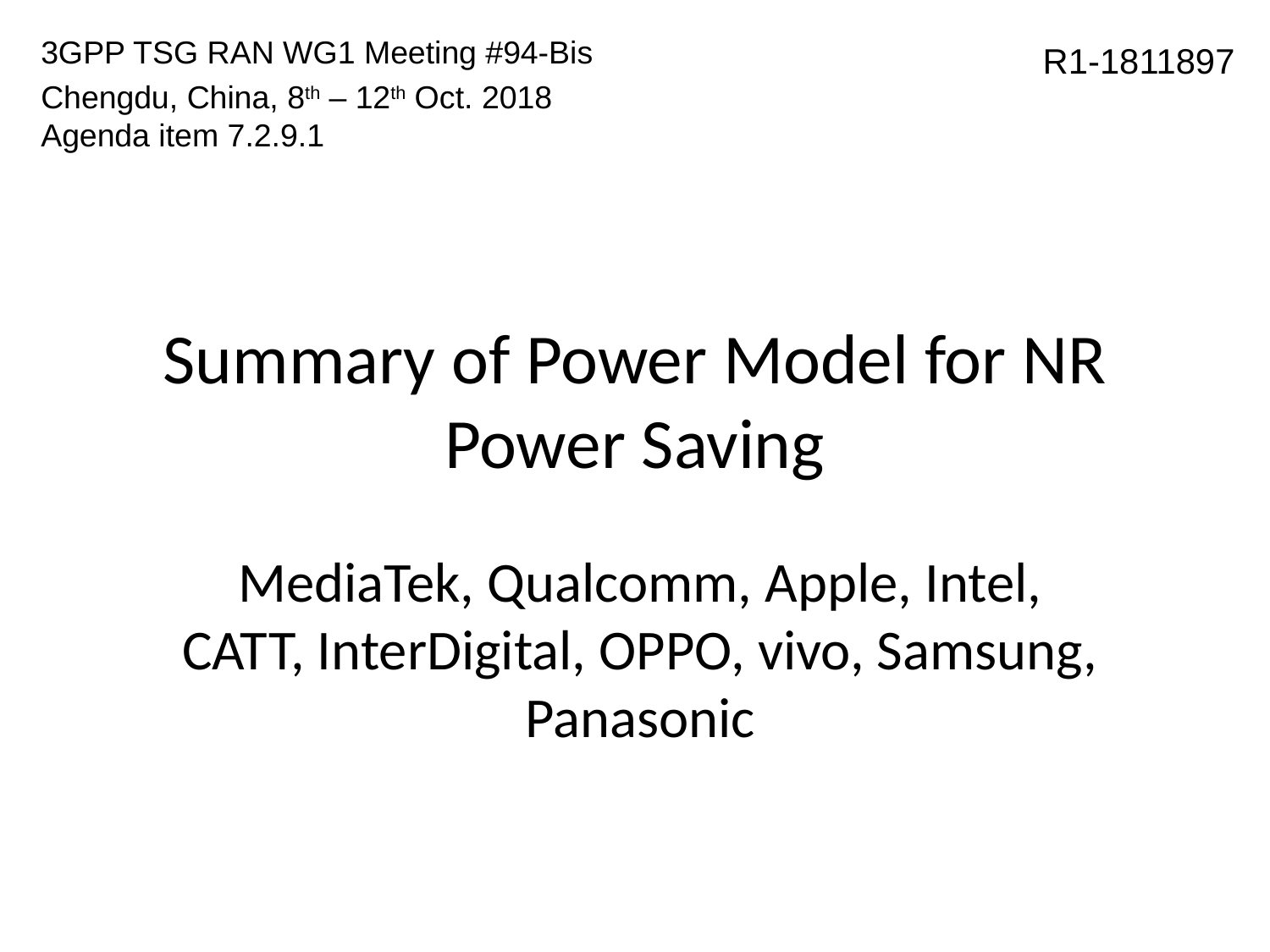

3GPP TSG RAN WG1 Meeting #94-Bis
Chengdu, China, 8th – 12th Oct. 2018
Agenda item 7.2.9.1
R1-1811897
# Summary of Power Model for NR Power Saving
MediaTek, Qualcomm, Apple, Intel, CATT, InterDigital, OPPO, vivo, Samsung, Panasonic